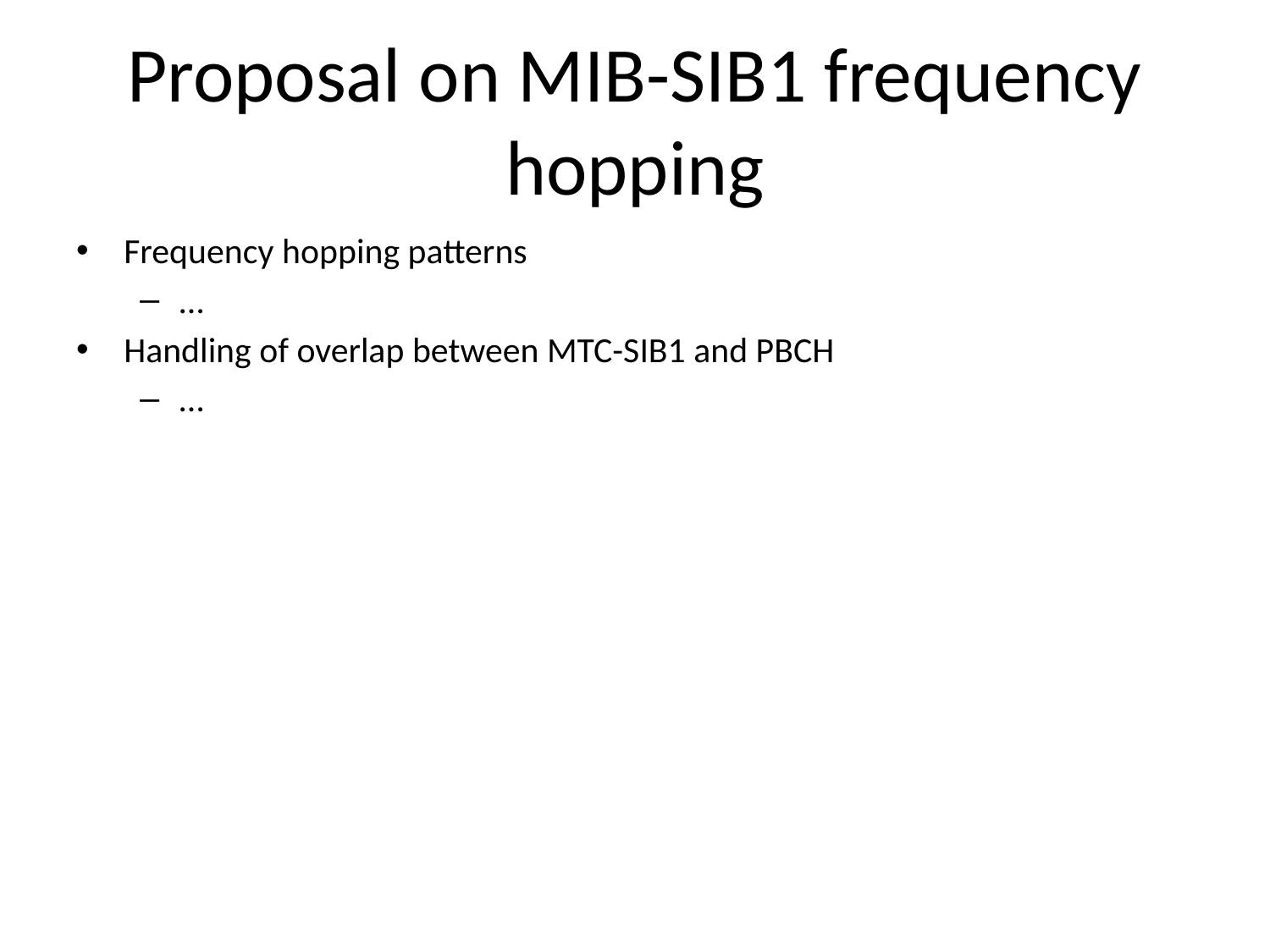

# Proposal on MIB-SIB1 frequency hopping
Frequency hopping patterns
…
Handling of overlap between MTC-SIB1 and PBCH
…